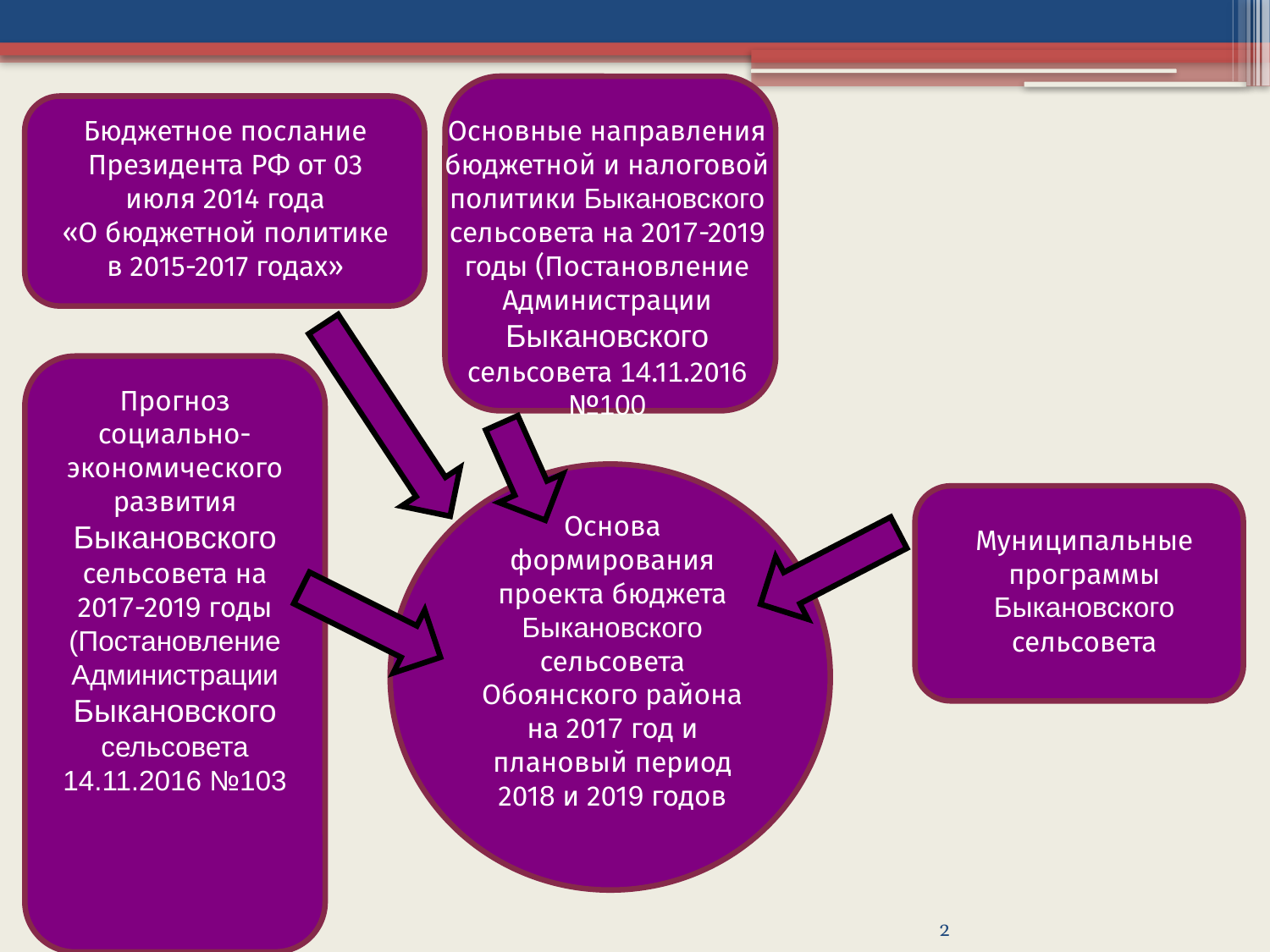

Бюджетное послание
Президента РФ от 03 июля 2014 года
«О бюджетной политике в 2015-2017 годах»
Основные направления бюджетной и налоговой политики Быкановского сельсовета на 2017-2019 годы (Постановление Администрации Быкановского сельсовета 14.11.2016 №100

Прогноз
социально-
экономического
развития
Быкановского сельсовета на 2017-2019 годы
(Постановление Администрации Быкановского сельсовета 14.11.2016 №103

Основа формирования
проекта бюджета Быкановского сельсовета
Обоянского района на 2017 год и плановый период 2018 и 2019 годов
Муниципальные программы Быкановского сельсовета

2